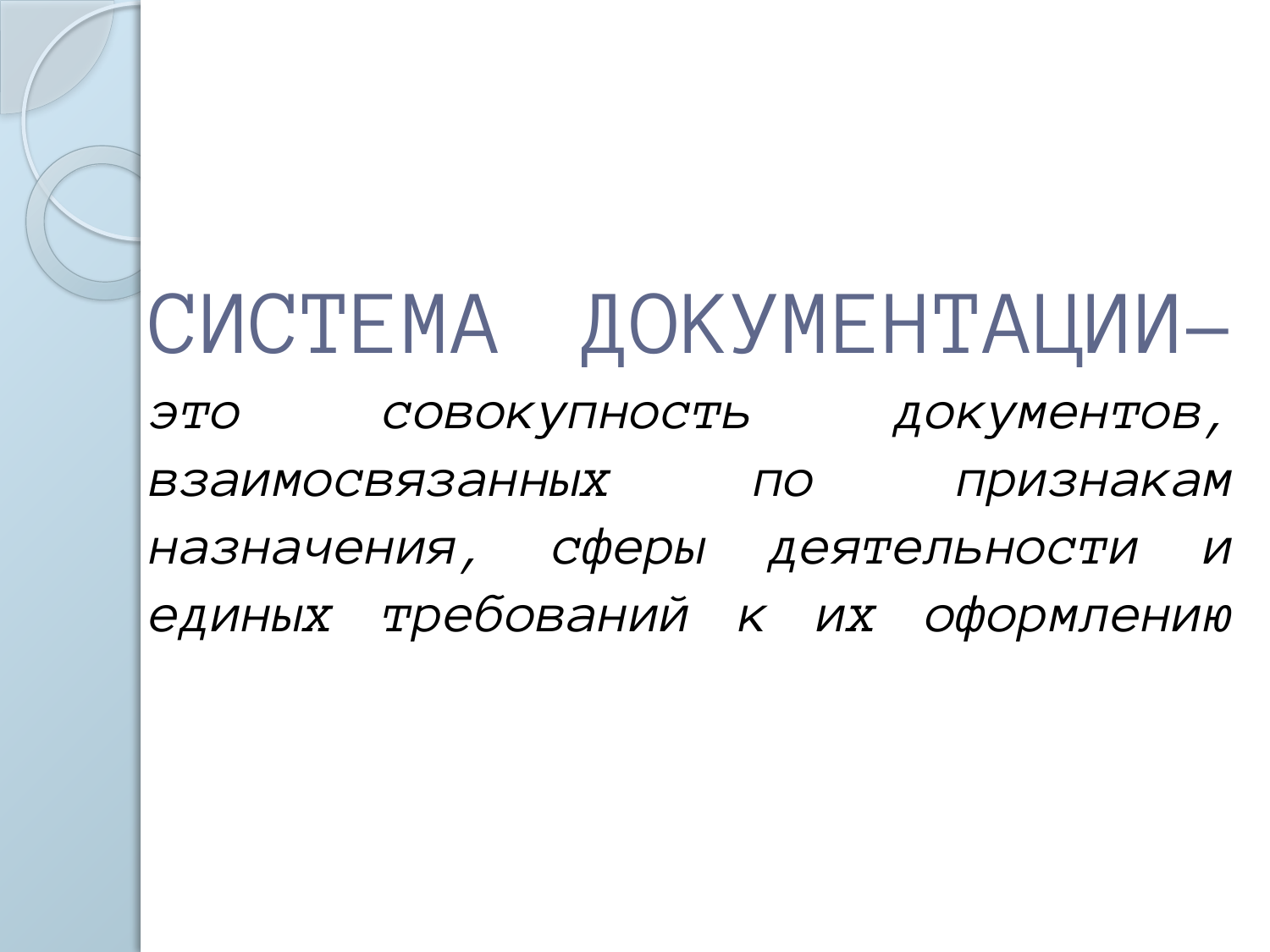

# СИСТЕМА ДОКУМЕНТАЦИИ- это совокупность документов, взаимосвязанных по признакам назначения, сферы деятельности и единых требований к их оформлению